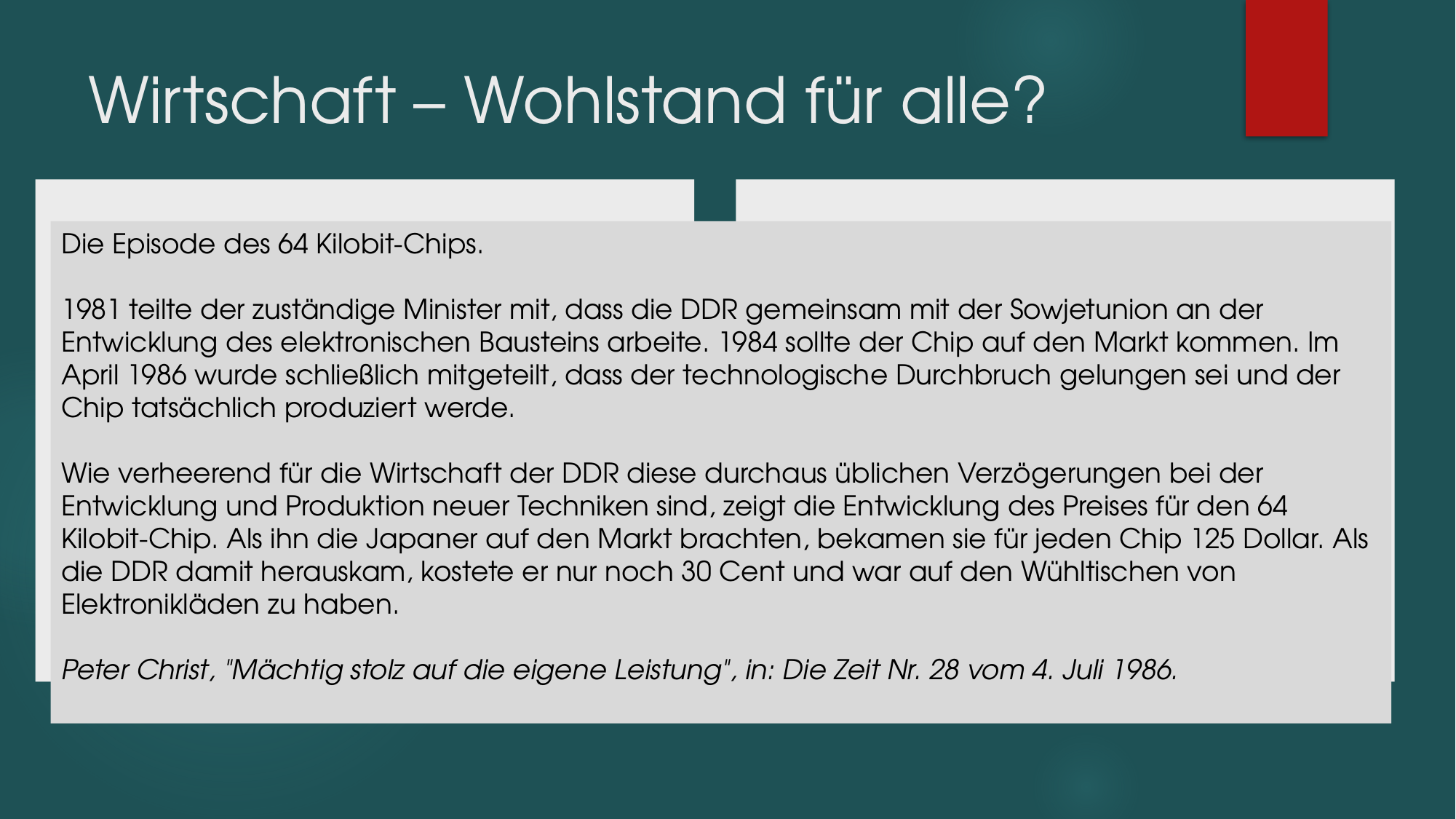

# Wirtschaft – Wohlstand für alle?
PC (Commodore) Anfang 1980er Jahre

Robotron-Computer

Die Episode des 64 Kilobit-Chips.

1981 teilte der zuständige Minister mit, dass die DDR gemeinsam mit der Sowjetunion an der Entwicklung des elektronischen Bausteins arbeite. 1984 sollte der Chip auf den Markt kommen. Im April 1986 wurde schließlich mitgeteilt, dass der technologische Durchbruch gelungen sei und der Chip tatsächlich produziert werde.

Wie verheerend für die Wirtschaft der DDR diese durchaus üblichen Verzögerungen bei der Entwicklung und Produktion neuer Techniken sind, zeigt die Entwicklung des Preises für den 64 Kilobit-Chip. Als ihn die Japaner auf den Markt brachten, bekamen sie für jeden Chip 125 Dollar. Als die DDR damit herauskam, kostete er nur noch 30 Cent und war auf den Wühltischen von Elektronikläden zu haben.

Peter Christ, "Mächtig stolz auf die eigene Leistung", in: Die Zeit Nr. 28 vom 4. Juli 1986.